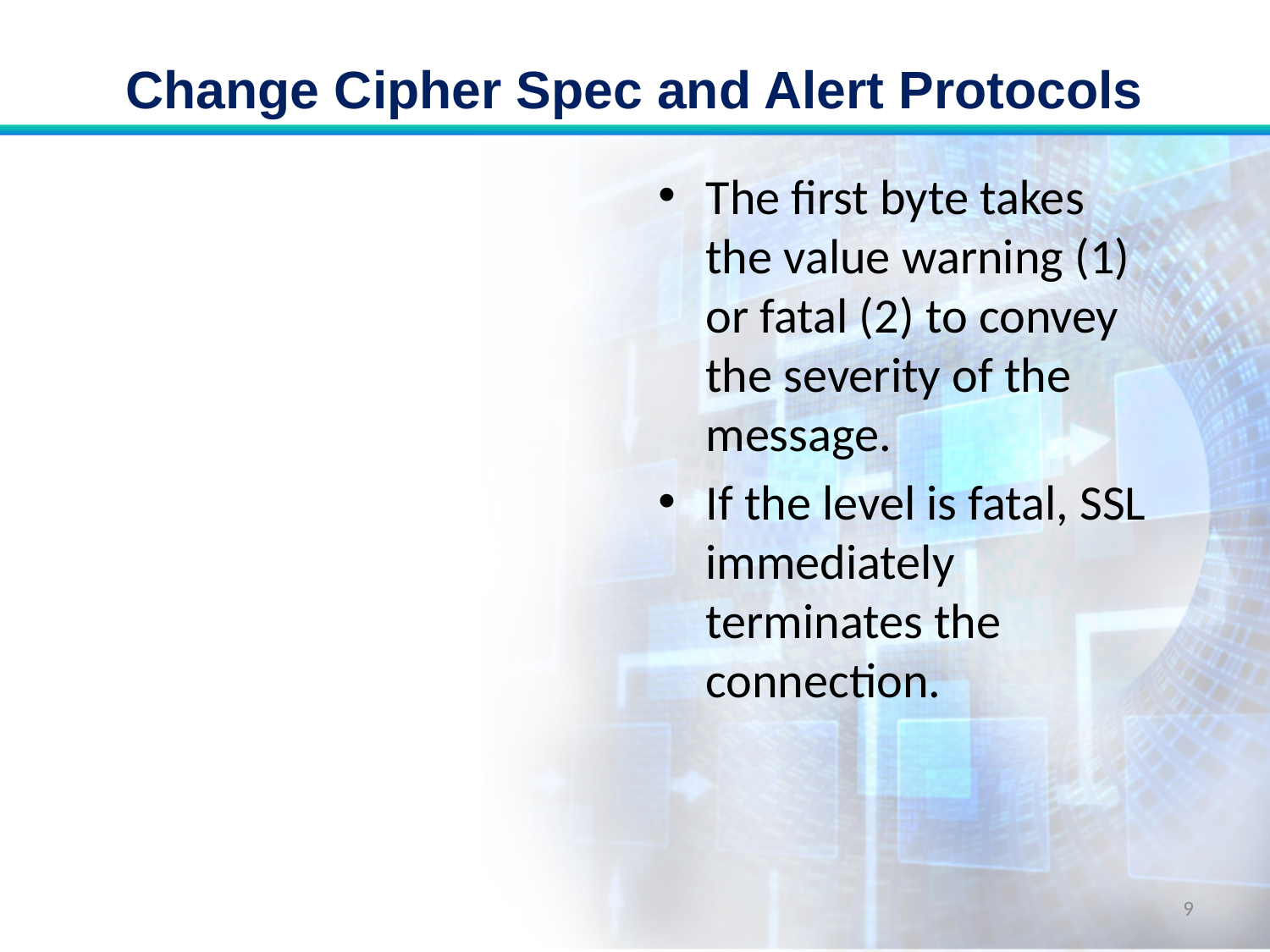

# Change Cipher Spec and Alert Protocols
The first byte takes the value warning (1) or fatal (2) to convey the severity of the message.
If the level is fatal, SSL immediately terminates the connection.
9